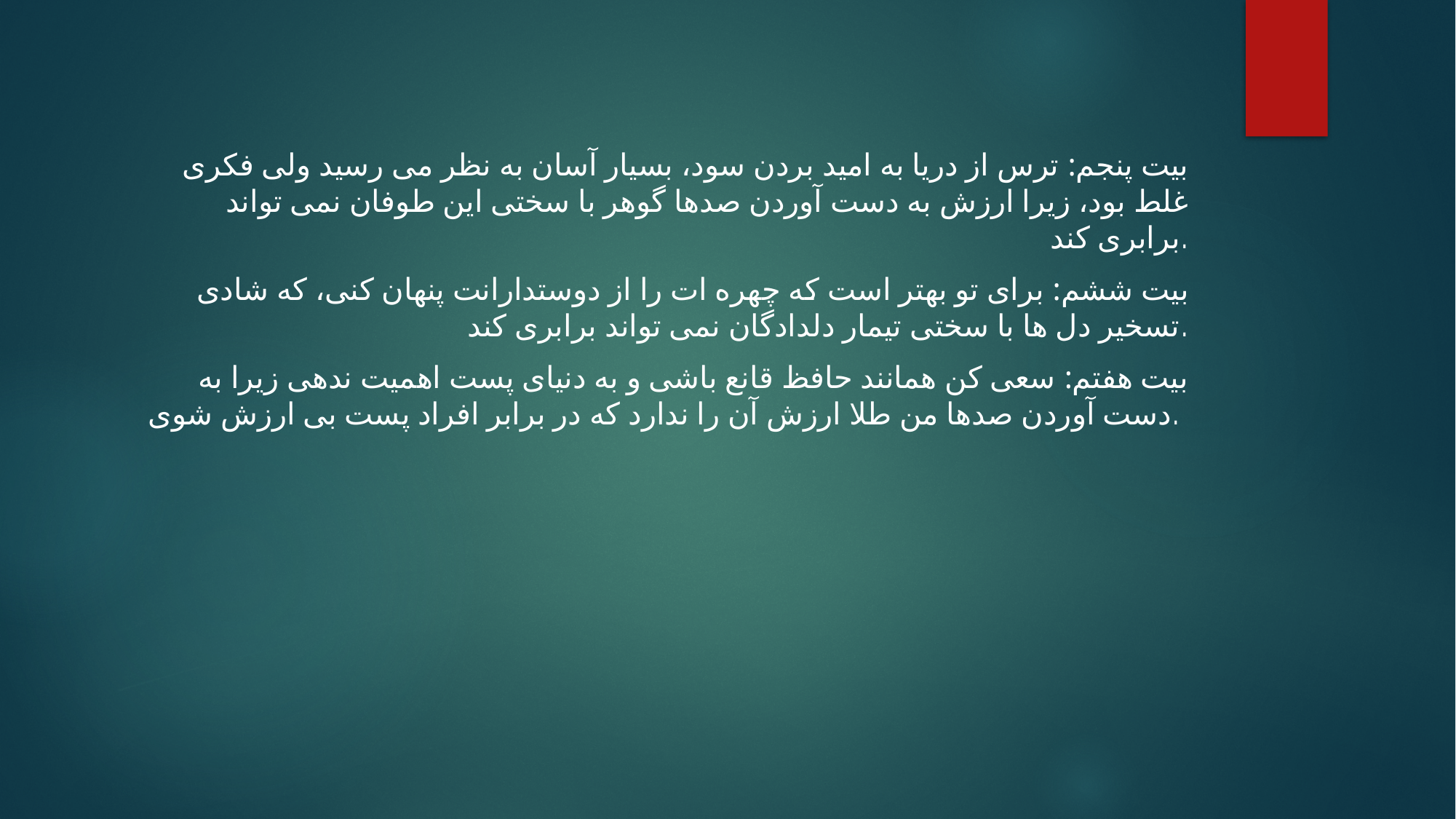

بیت پنجم: ترس از دریا به امید بردن سود، بسیار آسان به نظر می رسید ولی فکری غلط بود، زیرا ارزش به دست آوردن صدها گوهر با سختی این طوفان نمی تواند برابری کند.
بیت ششم: برای تو بهتر است که چهره ات را از دوستدارانت پنهان کنی، که شادی تسخیر دل ها با سختی تیمار دلدادگان نمی تواند برابری کند.
بیت هفتم: سعی کن همانند حافظ قانع باشی و به دنیای پست اهمیت ندهی زیرا به دست آوردن صدها من طلا ارزش آن را ندارد که در برابر افراد پست بی ارزش شوی.